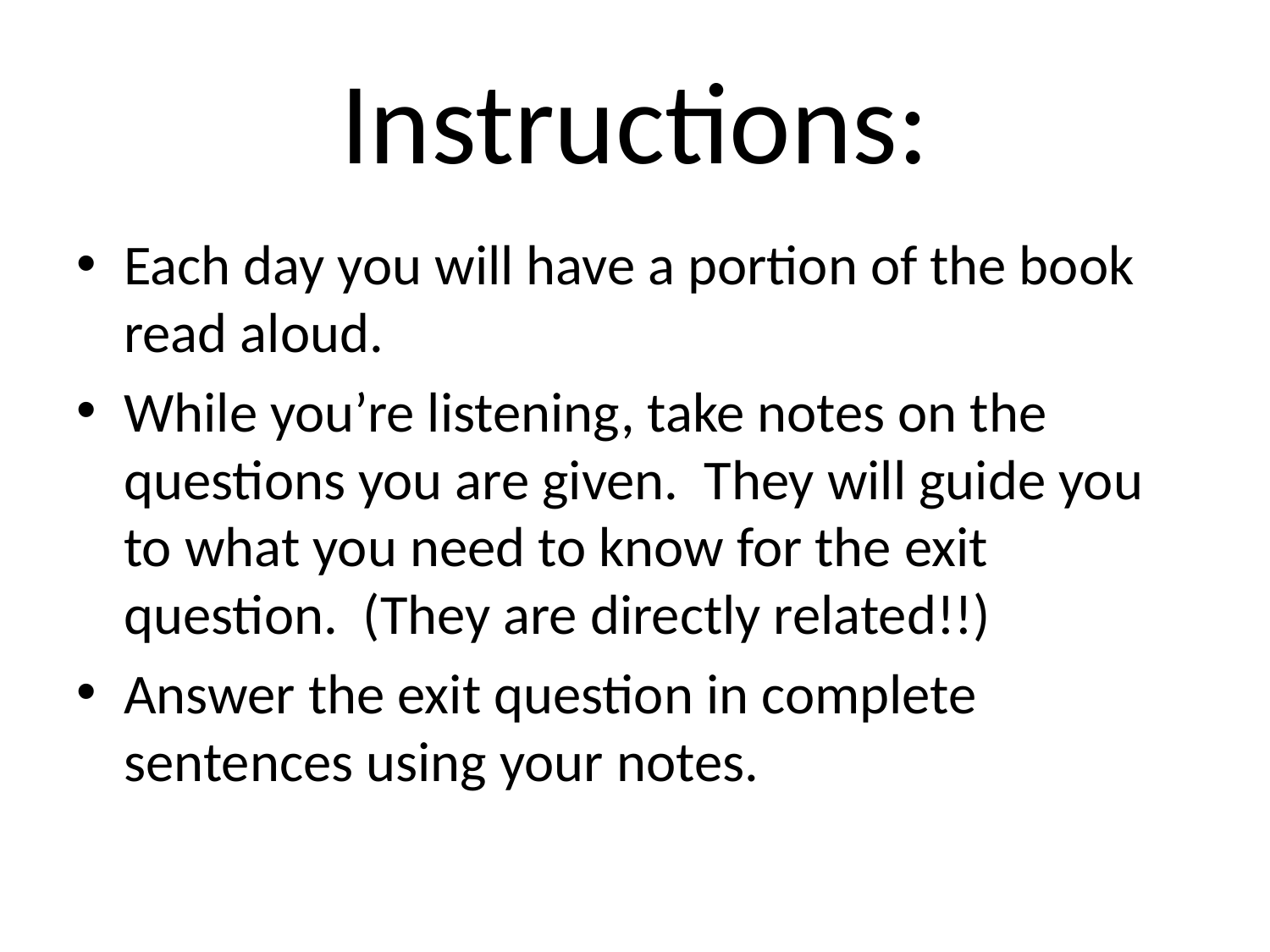

# Instructions:
Each day you will have a portion of the book read aloud.
While you’re listening, take notes on the questions you are given.  They will guide you to what you need to know for the exit question.  (They are directly related!!)
Answer the exit question in complete sentences using your notes.